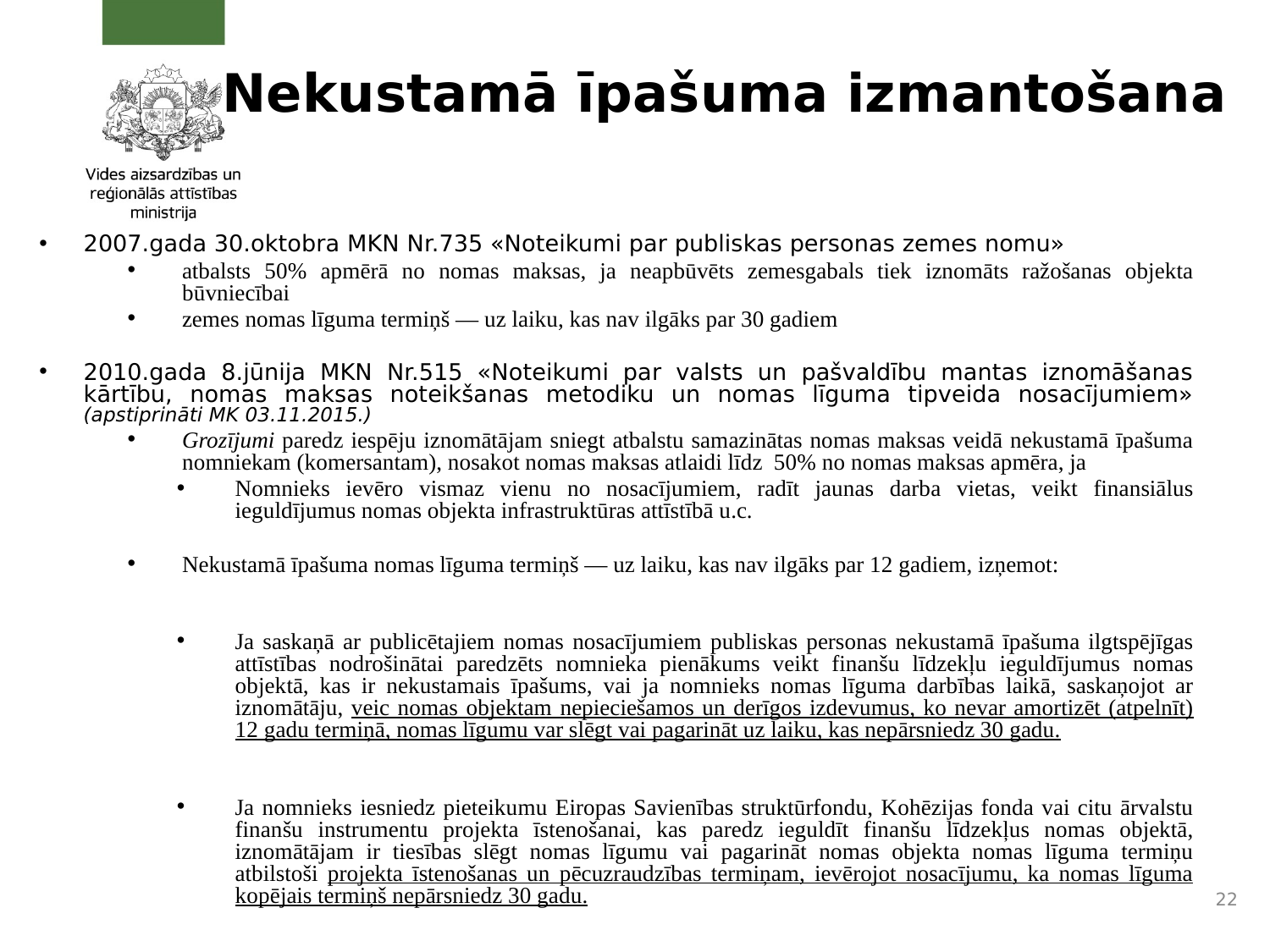

# Nekustamā īpašuma izmantošana
2007.gada 30.oktobra MKN Nr.735 «Noteikumi par publiskas personas zemes nomu»
atbalsts 50% apmērā no nomas maksas, ja neapbūvēts zemesgabals tiek iznomāts ražošanas objekta būvniecībai
zemes nomas līguma termiņš — uz laiku, kas nav ilgāks par 30 gadiem

2010.gada 8.jūnija MKN Nr.515 «Noteikumi par valsts un pašvaldību mantas iznomāšanas kārtību, nomas maksas noteikšanas metodiku un nomas līguma tipveida nosacījumiem» (apstiprināti MK 03.11.2015.)
Grozījumi paredz iespēju iznomātājam sniegt atbalstu samazinātas nomas maksas veidā nekustamā īpašuma nomniekam (komersantam), nosakot nomas maksas atlaidi līdz  50% no nomas maksas apmēra, ja
Nomnieks ievēro vismaz vienu no nosacījumiem, radīt jaunas darba vietas, veikt finansiālus ieguldījumus nomas objekta infrastruktūras attīstībā u.c.

Nekustamā īpašuma nomas līguma termiņš — uz laiku, kas nav ilgāks par 12 gadiem, izņemot:

Ja saskaņā ar publicētajiem nomas nosacījumiem publiskas personas nekustamā īpašuma ilgtspējīgas attīstības nodrošinātai paredzēts nomnieka pienākums veikt finanšu līdzekļu ieguldījumus nomas objektā, kas ir nekustamais īpašums, vai ja nomnieks nomas līguma darbības laikā, saskaņojot ar iznomātāju, veic nomas objektam nepieciešamos un derīgos izdevumus, ko nevar amortizēt (atpelnīt) 12 gadu termiņā, nomas līgumu var slēgt vai pagarināt uz laiku, kas nepārsniedz 30 gadu.

Ja nomnieks iesniedz pieteikumu Eiropas Savienības struktūrfondu, Kohēzijas fonda vai citu ārvalstu finanšu instrumentu projekta īstenošanai, kas paredz ieguldīt finanšu līdzekļus nomas objektā, iznomātājam ir tiesības slēgt nomas līgumu vai pagarināt nomas objekta nomas līguma termiņu atbilstoši projekta īstenošanas un pēcuzraudzības termiņam, ievērojot nosacījumu, ka nomas līguma kopējais termiņš nepārsniedz 30 gadu.
22